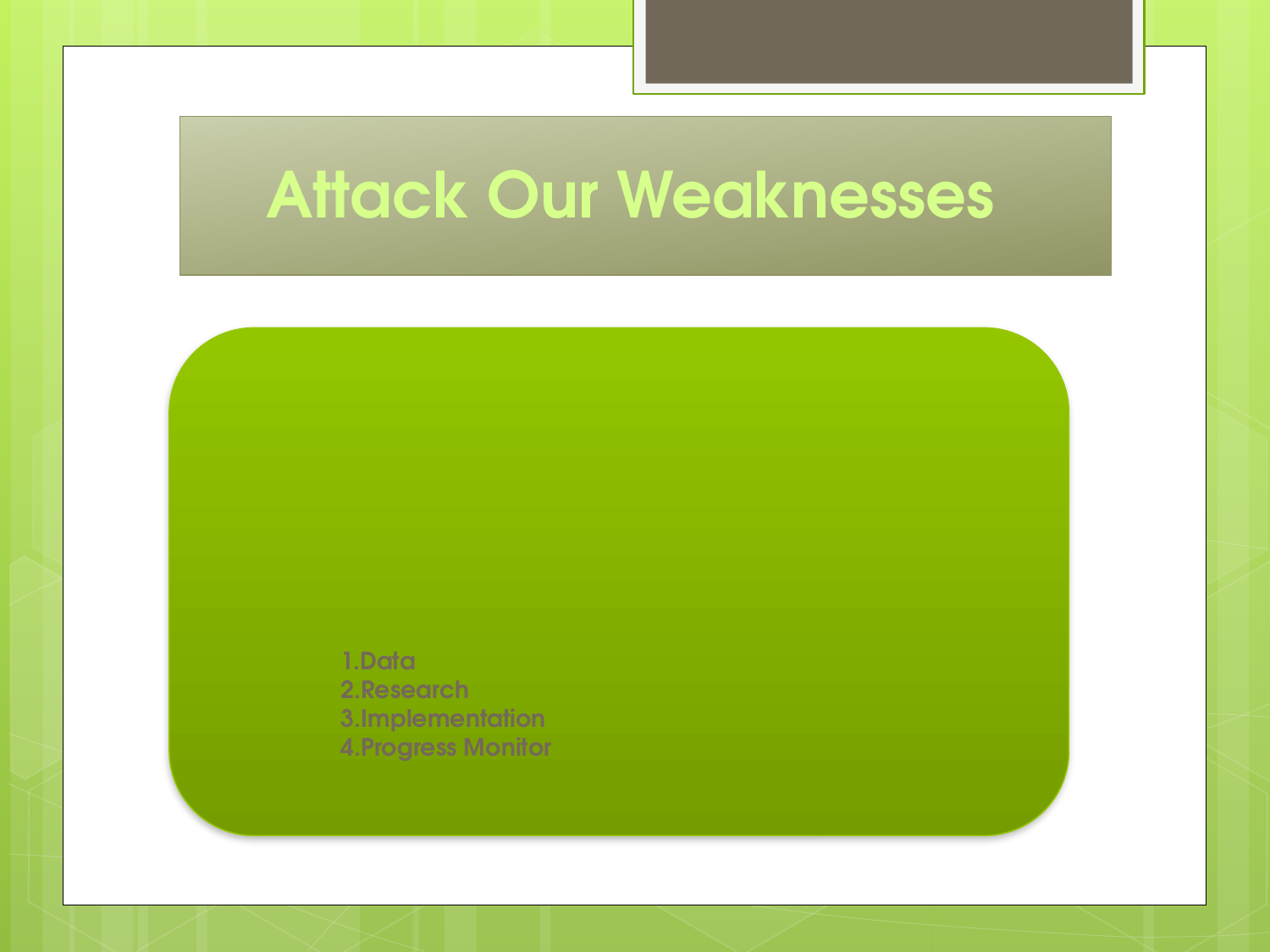

Attack Our Weaknesses

# 1.Data 2.Research 3.Implementation 4.Progress Monitor